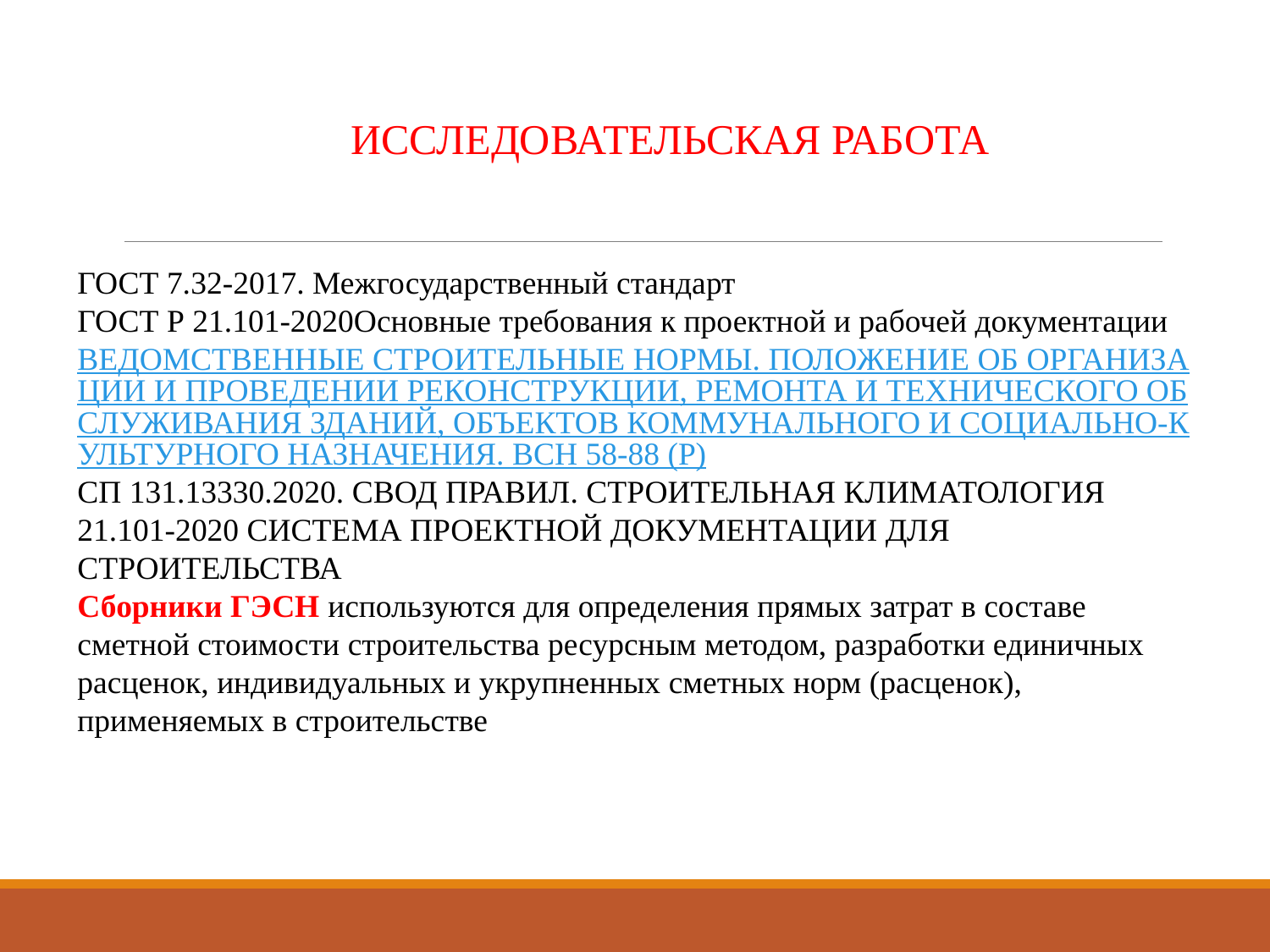

ИССЛЕДОВАТЕЛЬСКАЯ РАБОТА
ГОСТ 7.32-2017. Межгосударственный стандарт
ГОСТ Р 21.101-2020Основные требования к проектной и рабочей документации
ВЕДОМСТВЕННЫЕ СТРОИТЕЛЬНЫЕ НОРМЫ. ПОЛОЖЕНИЕ ОБ ОРГАНИЗАЦИИ И ПРОВЕДЕНИИ РЕКОНСТРУКЦИИ, РЕМОНТА И ТЕХНИЧЕСКОГО ОБСЛУЖИВАНИЯ ЗДАНИЙ, ОБЪЕКТОВ КОММУНАЛЬНОГО И СОЦИАЛЬНО-КУЛЬТУРНОГО НАЗНАЧЕНИЯ. ВСН 58-88 (Р)
СП 131.13330.2020. СВОД ПРАВИЛ. СТРОИТЕЛЬНАЯ КЛИМАТОЛОГИЯ
21.101-2020 СИСТЕМА ПРОЕКТНОЙ ДОКУМЕНТАЦИИ ДЛЯ СТРОИТЕЛЬСТВА
Сборники ГЭСН используются для определения прямых затрат в составе сметной стоимости строительства ресурсным методом, разработки единичных расценок, индивидуальных и укрупненных сметных норм (расценок), применяемых в строительстве